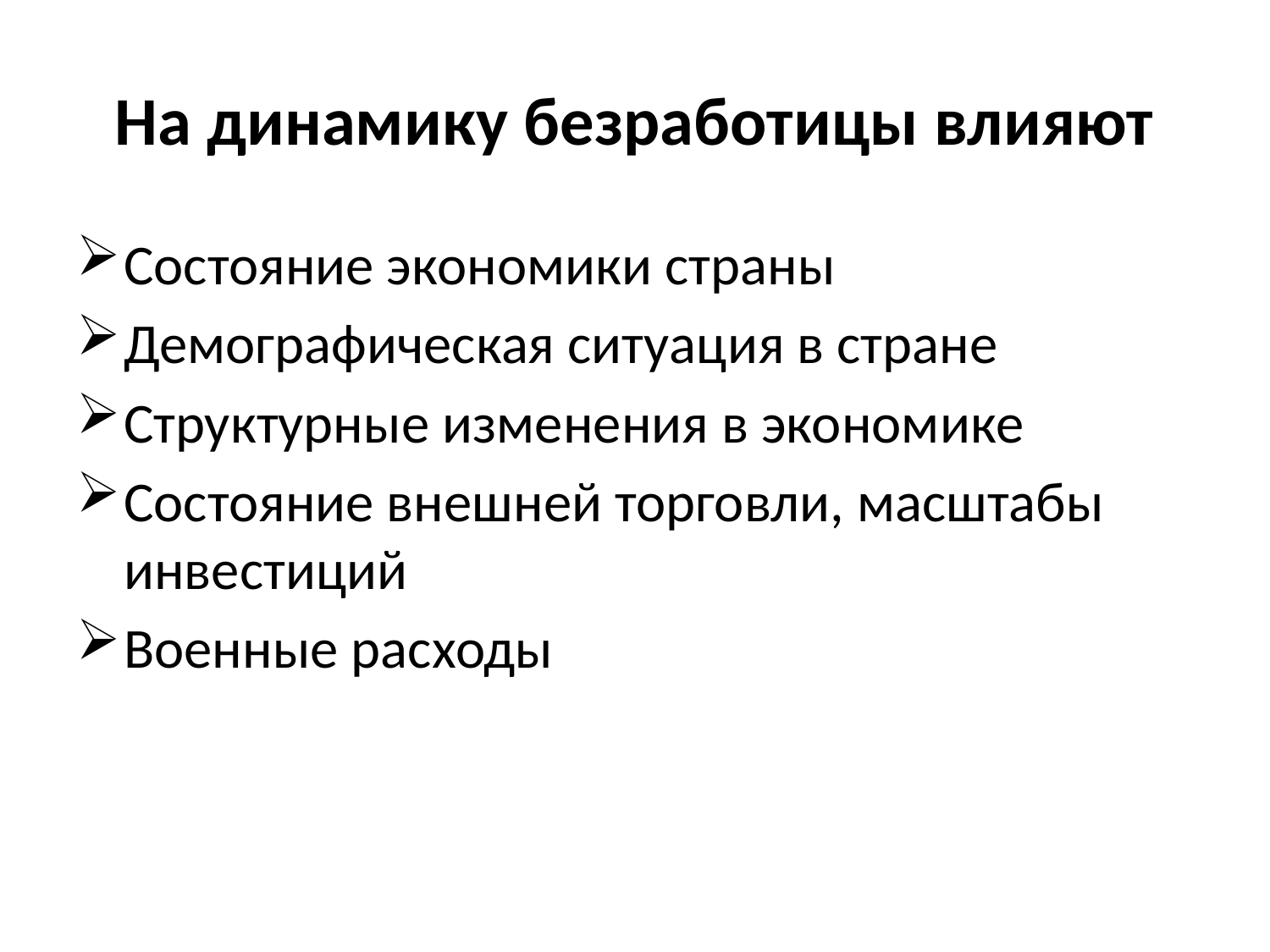

# На динамику безработицы влияют
Состояние экономики страны
Демографическая ситуация в стране
Структурные изменения в экономике
Состояние внешней торговли, масштабы инвестиций
Военные расходы